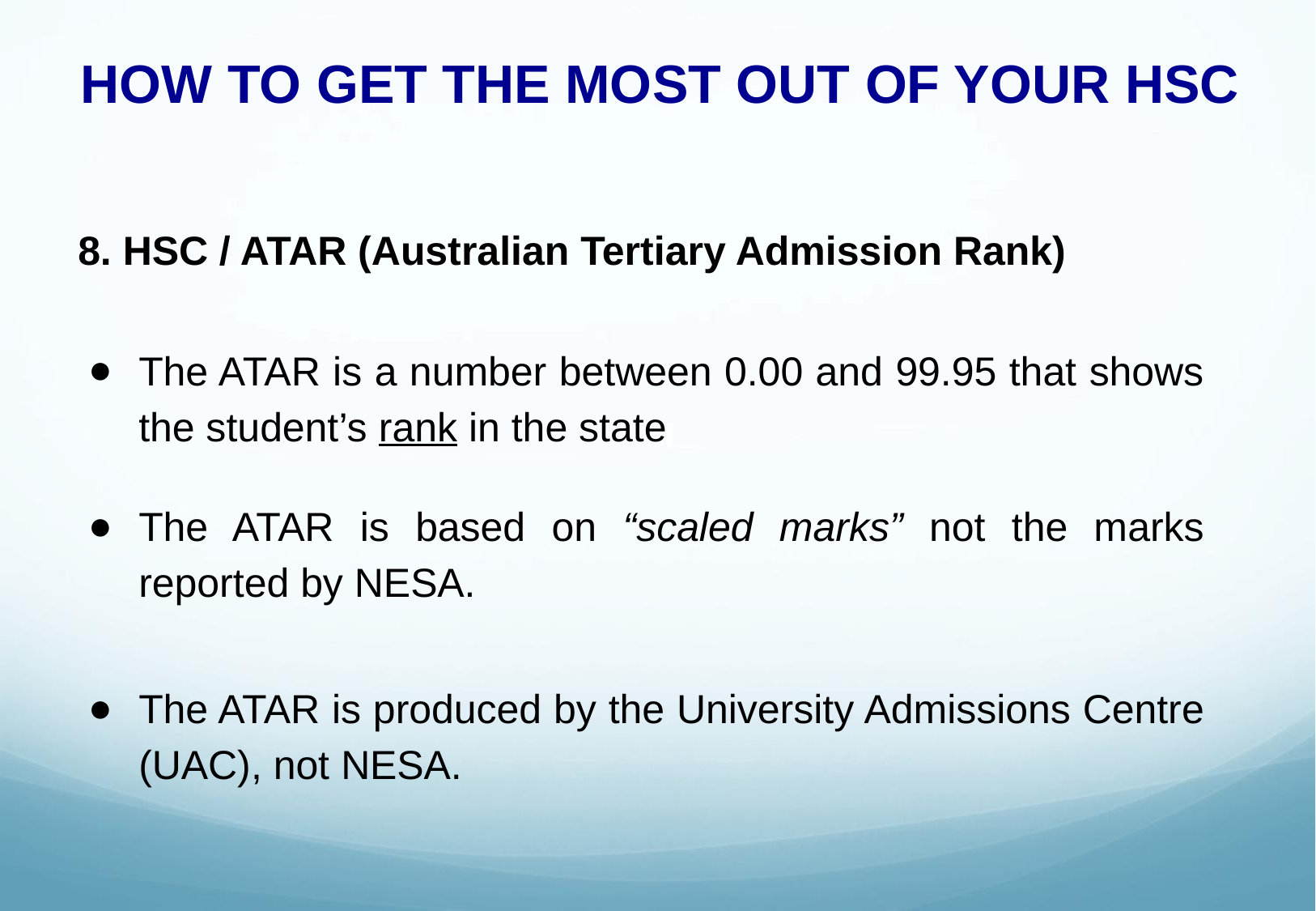

# HOW TO GET THE MOST OUT OF YOUR HSC

8. HSC / ATAR (Australian Tertiary Admission Rank)

The ATAR is a number between 0.00 and 99.95 that shows the student’s rank in the state

The ATAR is based on “scaled marks” not the marks reported by NESA.

The ATAR is produced by the University Admissions Centre (UAC), not NESA.